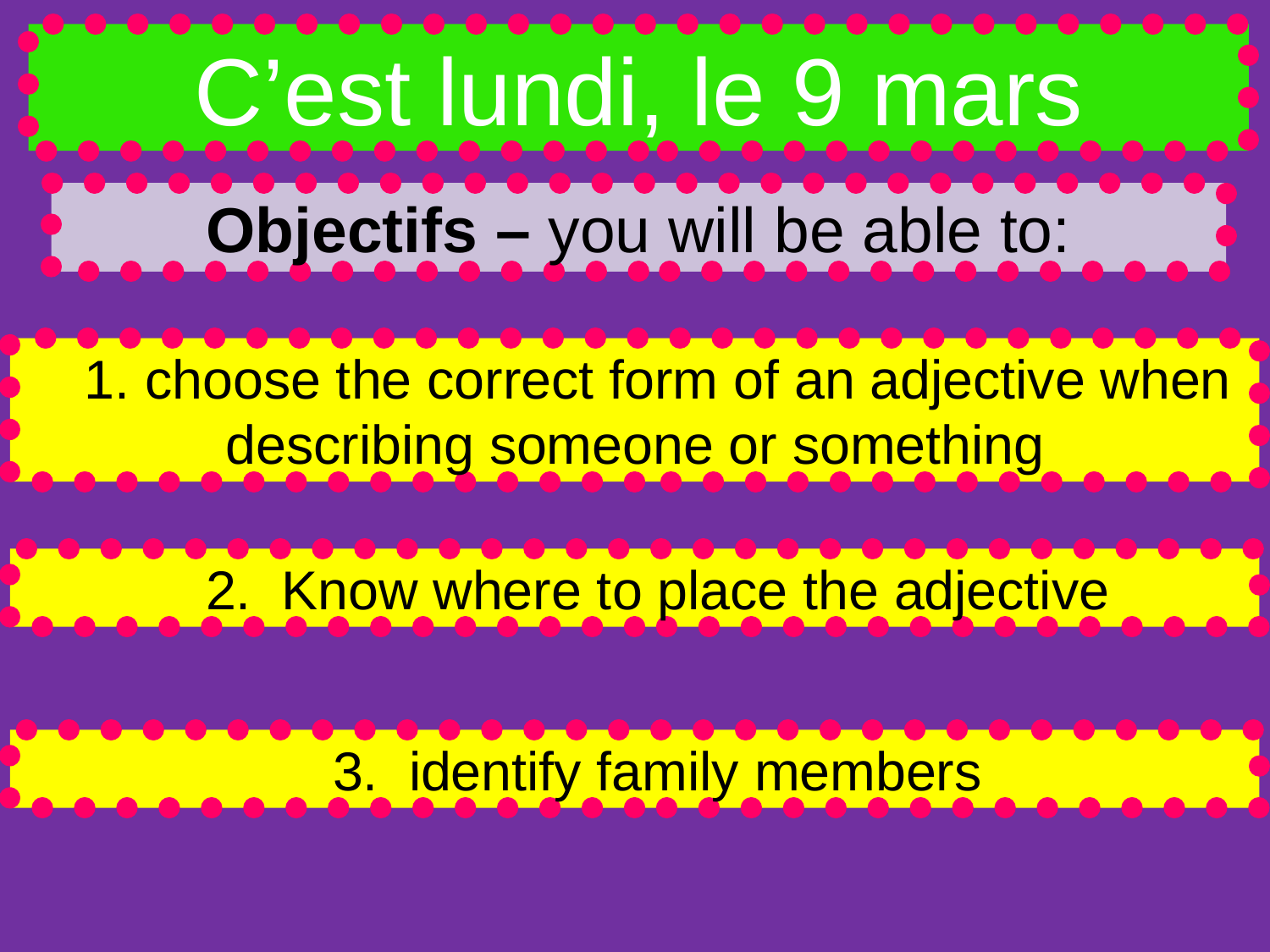

C’est lundi, le 9 mars
Objectifs – you will be able to:
   1. choose the correct form of an adjective when describing someone or something
   2.  Know where to place the adjective
   3.  identify family members